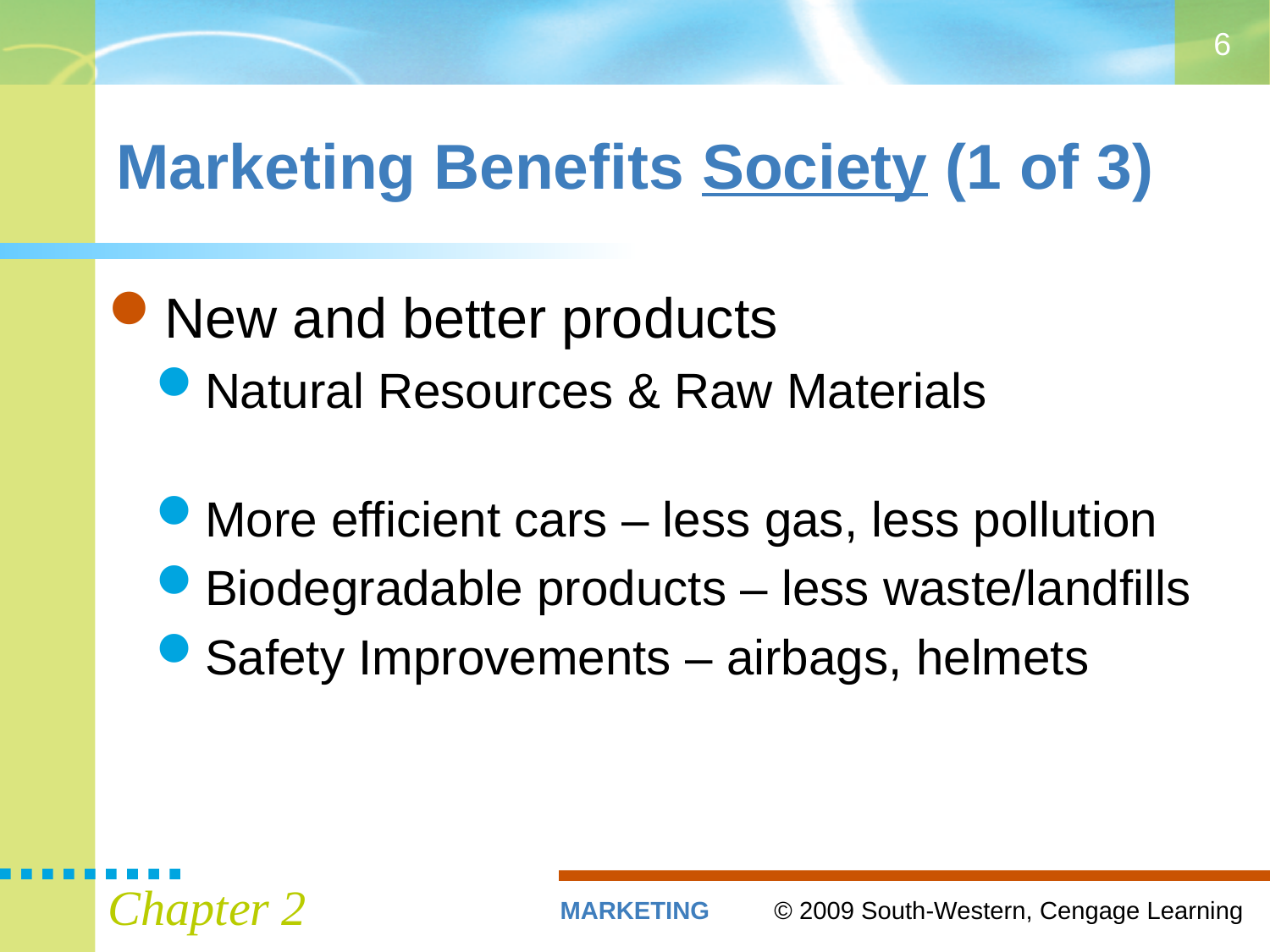

6
# Marketing Benefits Society (1 of 3)
New and better products
Natural Resources & Raw Materials
More efficient cars – less gas, less pollution
Biodegradable products – less waste/landfills
Safety Improvements – airbags, helmets
Chapter 2